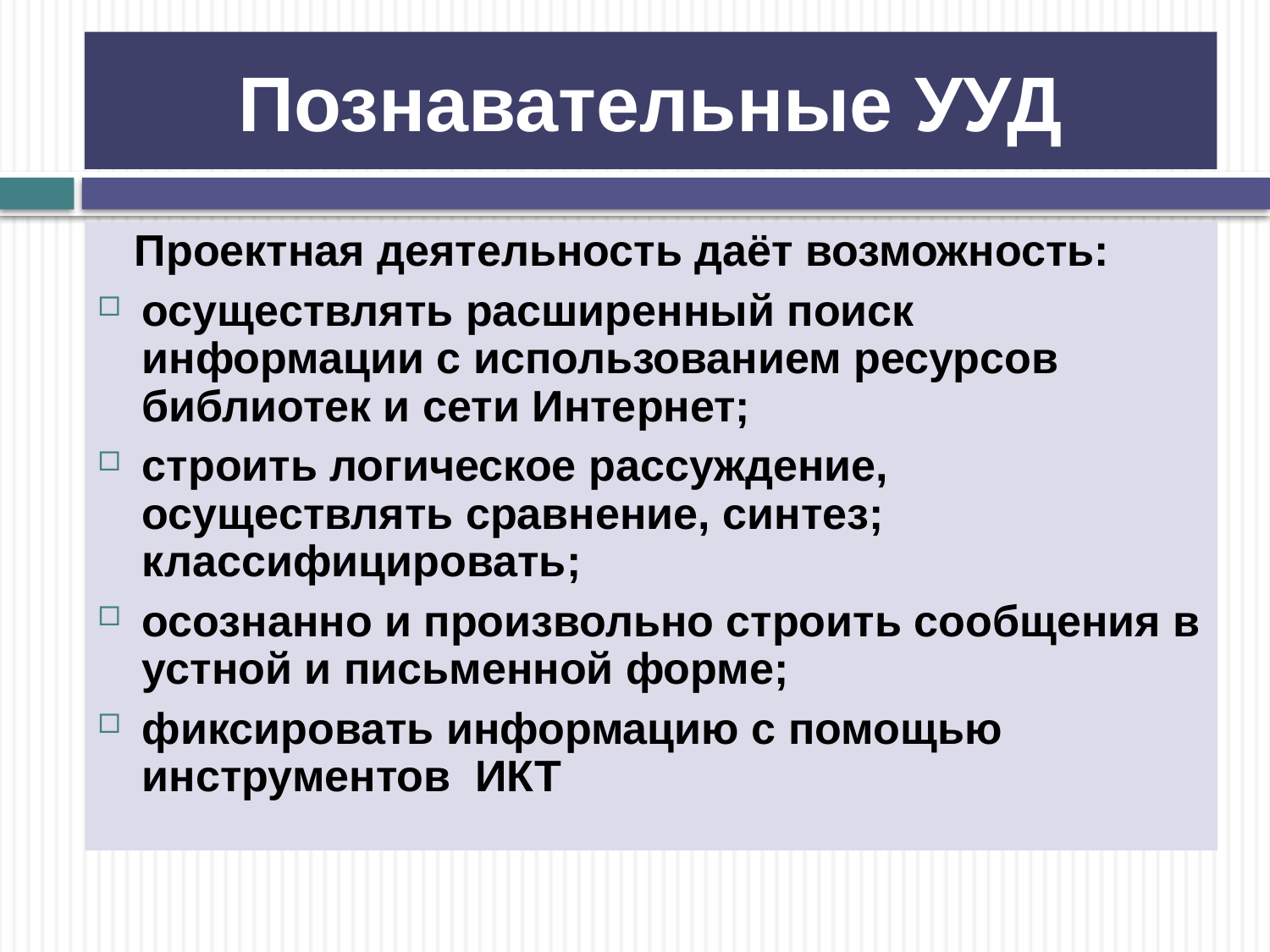

# Познавательные УУД
   Проектная деятельность даёт возможность:
осуществлять расширенный поиск информации с использованием ресурсов библиотек и сети Интернет;
строить логическое рассуждение, осуществлять сравнение, синтез; классифицировать;
осознанно и произвольно строить сообщения в устной и письменной форме;
фиксировать информацию с помощью инструментов  ИКТ